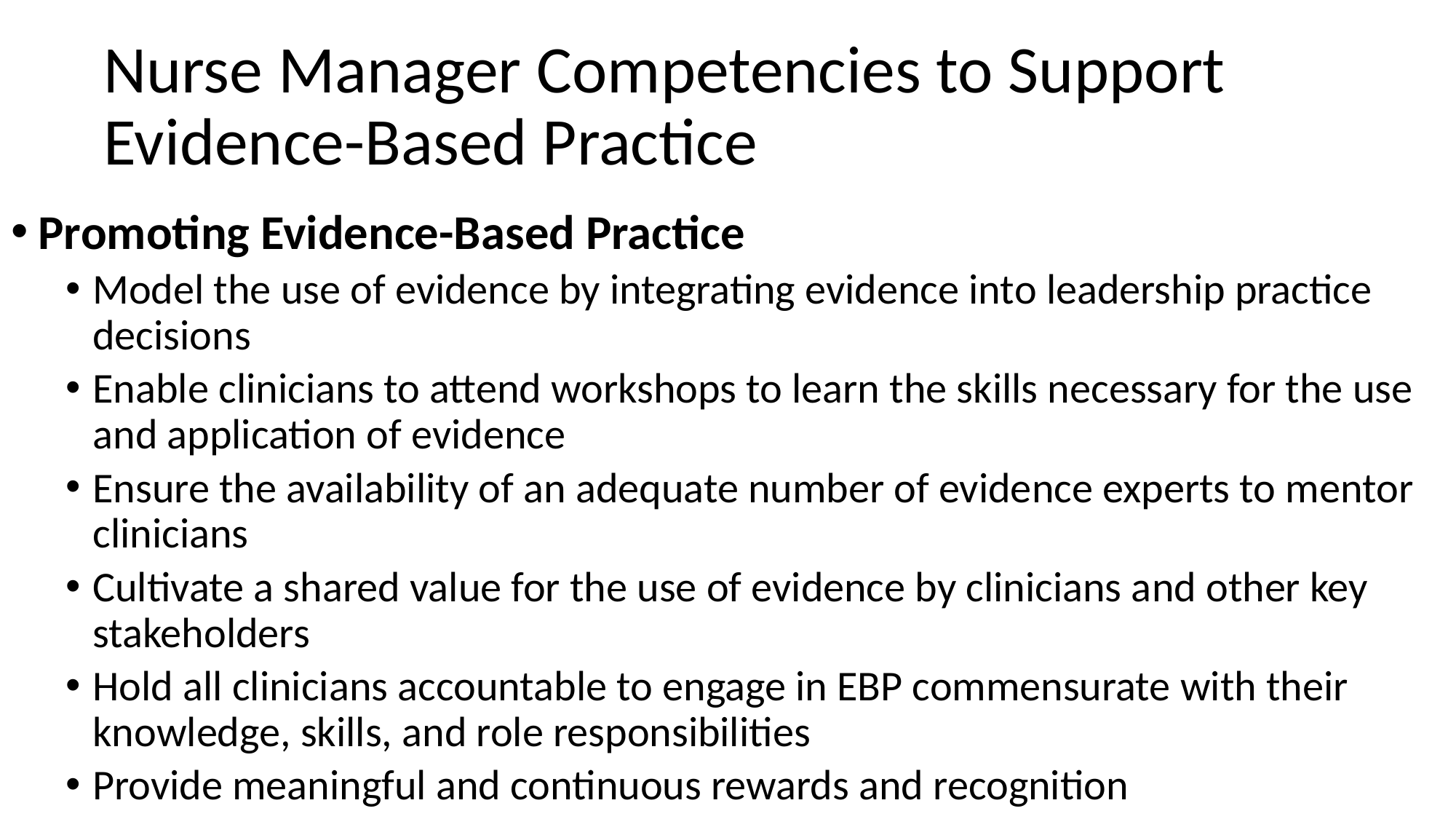

# Nurse Manager Competencies to Support Evidence-Based Practice
Promoting Evidence-Based Practice
Model the use of evidence by integrating evidence into leadership practice decisions
Enable clinicians to attend workshops to learn the skills necessary for the use and application of evidence
Ensure the availability of an adequate number of evidence experts to mentor clinicians
Cultivate a shared value for the use of evidence by clinicians and other key stakeholders
Hold all clinicians accountable to engage in EBP commensurate with their knowledge, skills, and role responsibilities
Provide meaningful and continuous rewards and recognition